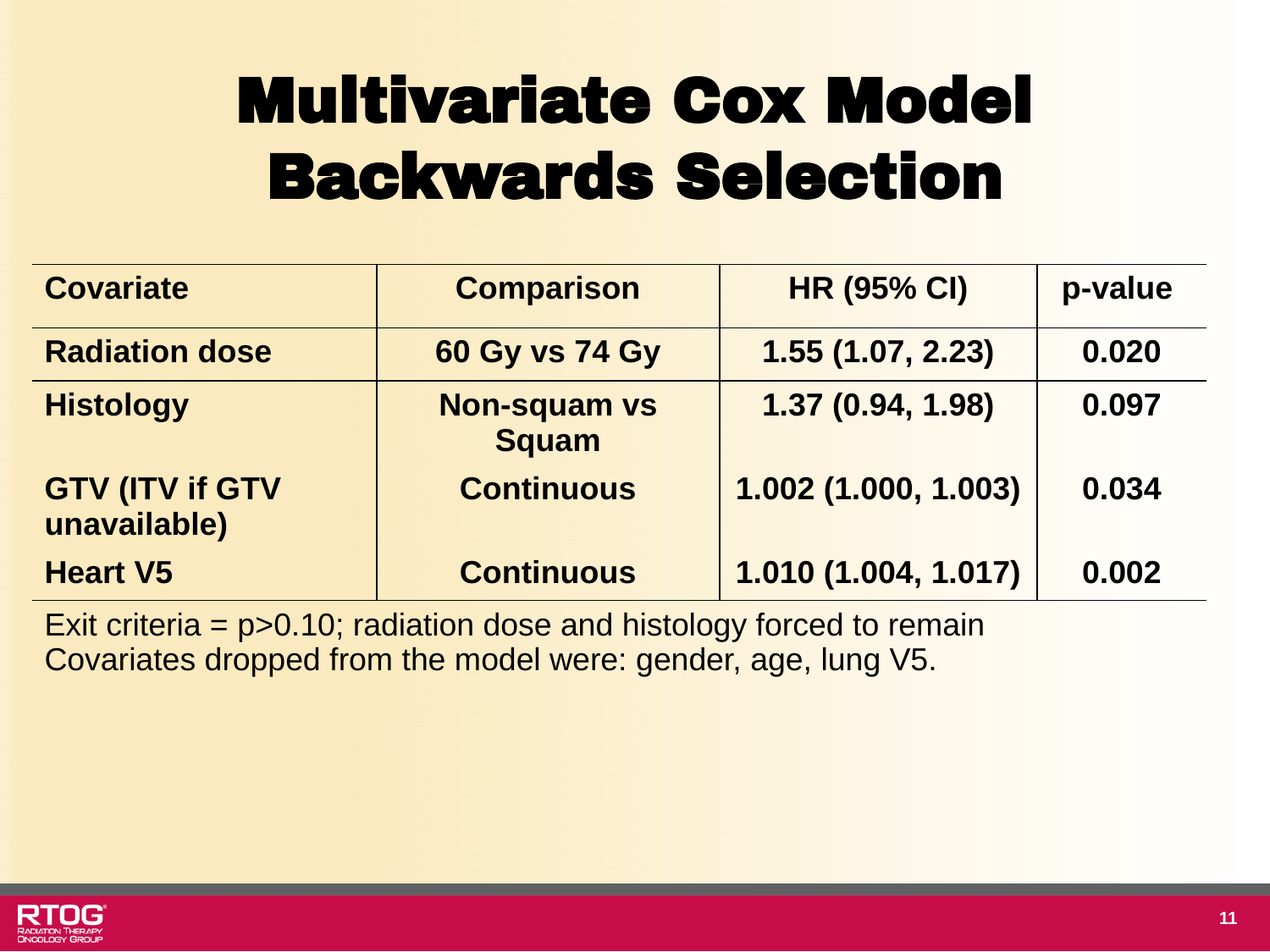

# Multivariate Cox Model Backwards Selection
| Covariate | Comparison | HR (95% CI) | p-value |
| --- | --- | --- | --- |
| Radiation dose | 60 Gy vs 74 Gy | 1.55 (1.07, 2.23) | 0.020 |
| Histology | Non-squam vs Squam | 1.37 (0.94, 1.98) | 0.097 |
| GTV (ITV if GTV unavailable) | Continuous | 1.002 (1.000, 1.003) | 0.034 |
| Heart V5 | Continuous | 1.010 (1.004, 1.017) | 0.002 |
| Exit criteria = p>0.10; radiation dose and histology forced to remain Covariates dropped from the model were: gender, age, lung V5. |  |  |  |